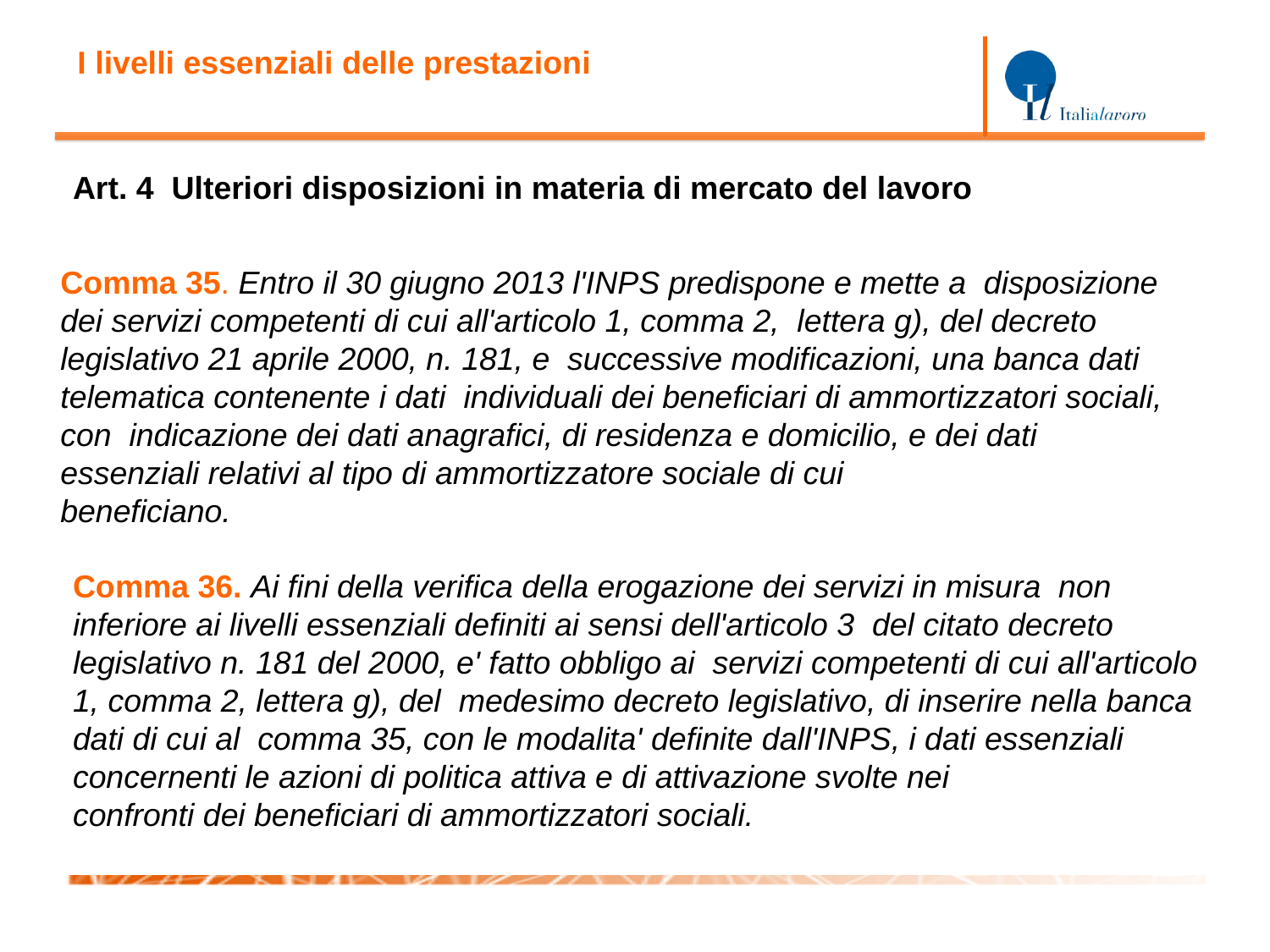

I livelli essenziali delle prestazioni
Art. 4  Ulteriori disposizioni in materia di mercato del lavoro
Fase 2

Comma 35. Entro il 30 giugno 2013 l'INPS predispone e mette a  disposizione dei servizi competenti di cui all'articolo 1, comma 2,  lettera g), del decreto legislativo 21 aprile 2000, n. 181, e  successive modificazioni, una banca dati telematica contenente i dati  individuali dei beneficiari di ammortizzatori sociali, con  indicazione dei dati anagrafici, di residenza e domicilio, e dei dati
essenziali relativi al tipo di ammortizzatore sociale di cui
beneficiano.
Comma 36. Ai fini della verifica della erogazione dei servizi in misura  non inferiore ai livelli essenziali definiti ai sensi dell'articolo 3  del citato decreto legislativo n. 181 del 2000, e' fatto obbligo ai  servizi competenti di cui all'articolo 1, comma 2, lettera g), del  medesimo decreto legislativo, di inserire nella banca dati di cui al  comma 35, con le modalita' definite dall'INPS, i dati essenziali  concernenti le azioni di politica attiva e di attivazione svolte nei
confronti dei beneficiari di ammortizzatori sociali.